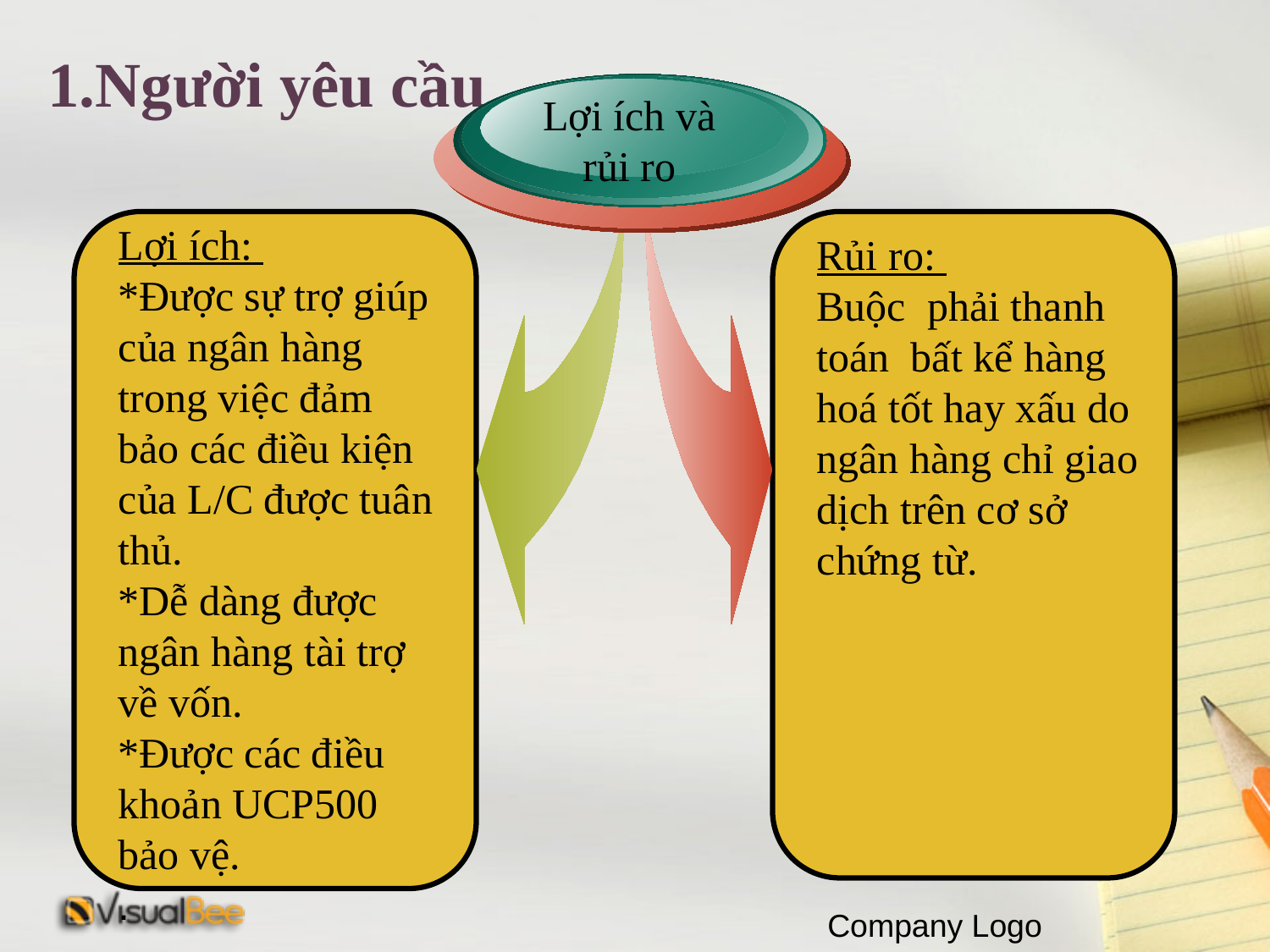

# 1.Người yêu cầu

Lợi ích và rủi ro

Lợi ích:
*Được sự trợ giúp của ngân hàng  trong việc đảm bảo các điều kiện của L/C được tuân thủ.
*Dễ dàng được ngân hàng tài trợ về vốn.
*Được các điều khoản UCP500 bảo vệ.
.

Rủi ro:
Buộc  phải thanh toán  bất kể hàng hoá tốt hay xấu do ngân hàng chỉ giao dịch trên cơ sở chứng từ.

www.themegallery.com

Company Logo